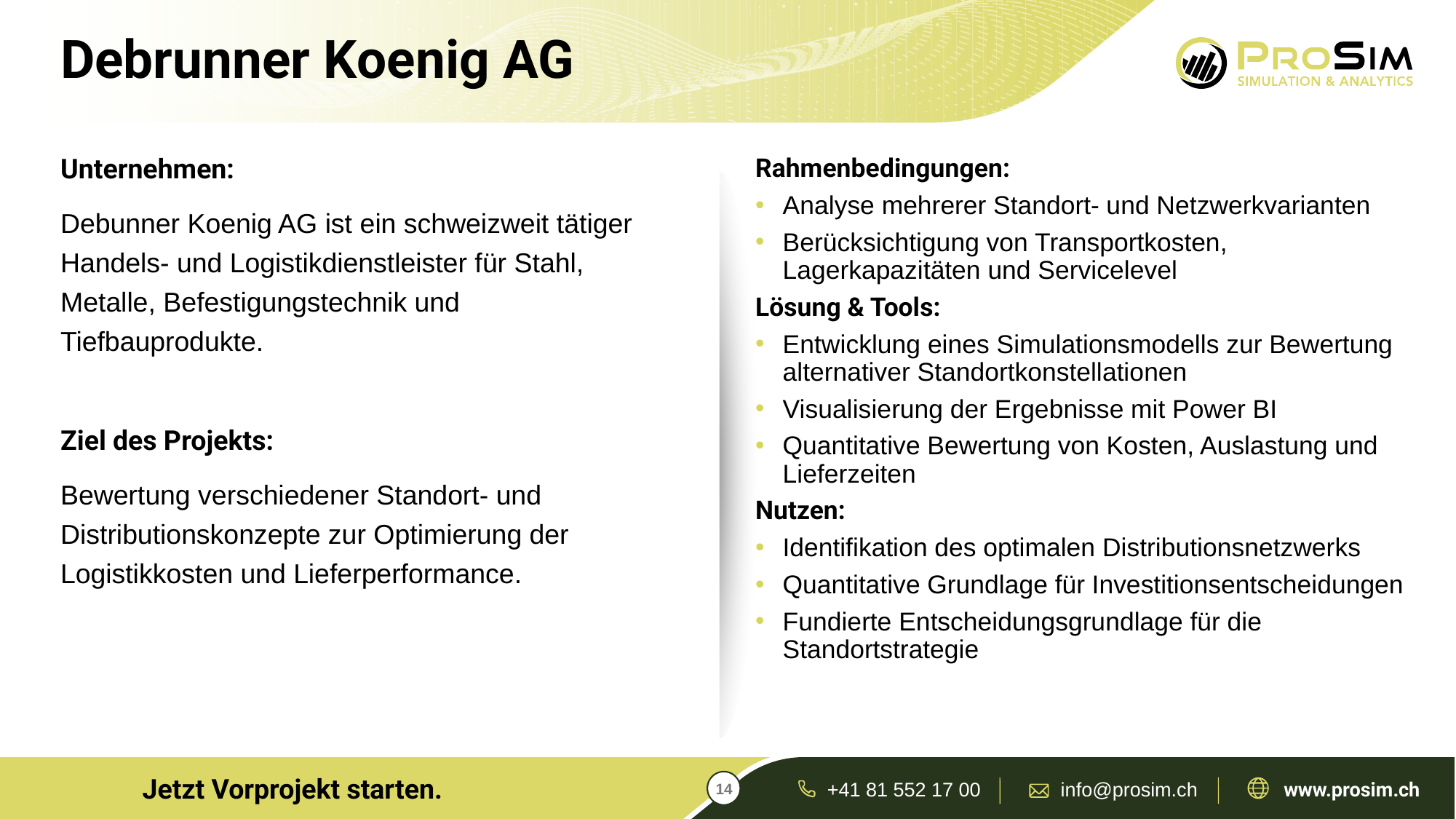

# Debrunner Koenig AG
Unternehmen:
Debunner Koenig AG ist ein schweizweit tätiger Handels- und Logistikdienstleister für Stahl, Metalle, Befestigungstechnik und Tiefbauprodukte.

Ziel des Projekts:
Bewertung verschiedener Standort- und Distributionskonzepte zur Optimierung der Logistikkosten und Lieferperformance.
Rahmenbedingungen:
Analyse mehrerer Standort- und Netzwerkvarianten
Berücksichtigung von Transportkosten, Lagerkapazitäten und Servicelevel
Lösung & Tools:
Entwicklung eines Simulationsmodells zur Bewertung alternativer Standortkonstellationen
Visualisierung der Ergebnisse mit Power BI
Quantitative Bewertung von Kosten, Auslastung und Lieferzeiten
Nutzen:
Identifikation des optimalen Distributionsnetzwerks
Quantitative Grundlage für Investitionsentscheidungen
Fundierte Entscheidungsgrundlage für die Standortstrategie
Jetzt Vorprojekt starten.
14